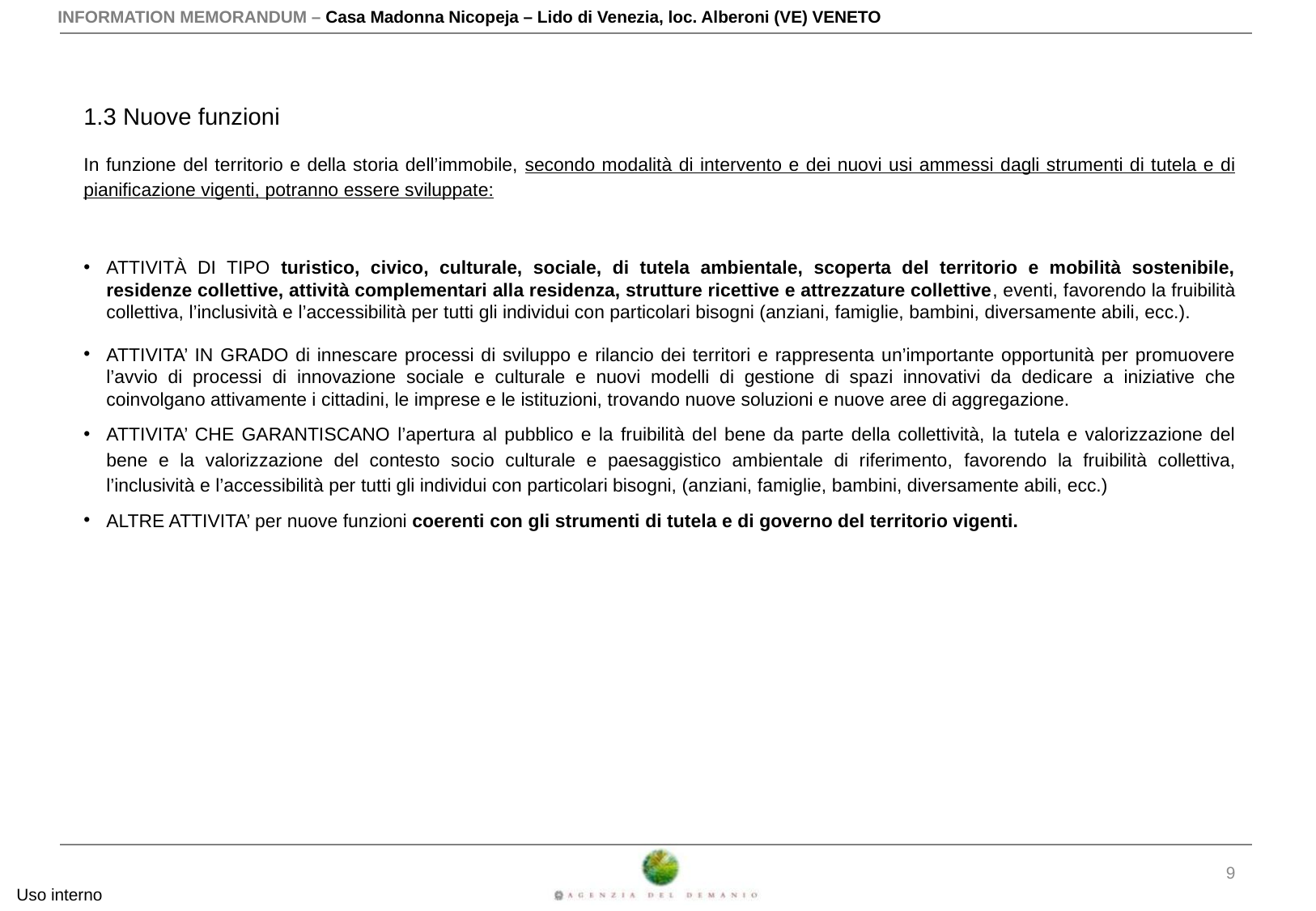

1.3 Nuove funzioni
In funzione del territorio e della storia dell’immobile, secondo modalità di intervento e dei nuovi usi ammessi dagli strumenti di tutela e di pianificazione vigenti, potranno essere sviluppate:

ATTIVITÀ DI TIPO turistico, civico, culturale, sociale, di tutela ambientale, scoperta del territorio e mobilità sostenibile, residenze collettive, attività complementari alla residenza, strutture ricettive e attrezzature collettive, eventi, favorendo la fruibilità collettiva, l’inclusività e l’accessibilità per tutti gli individui con particolari bisogni (anziani, famiglie, bambini, diversamente abili, ecc.).
ATTIVITA’ IN GRADO di innescare processi di sviluppo e rilancio dei territori e rappresenta un’importante opportunità per promuovere l’avvio di processi di innovazione sociale e culturale e nuovi modelli di gestione di spazi innovativi da dedicare a iniziative che coinvolgano attivamente i cittadini, le imprese e le istituzioni, trovando nuove soluzioni e nuove aree di aggregazione.
ATTIVITA’ CHE GARANTISCANO l’apertura al pubblico e la fruibilità del bene da parte della collettività, la tutela e valorizzazione del bene e la valorizzazione del contesto socio culturale e paesaggistico ambientale di riferimento, favorendo la fruibilità collettiva, l’inclusività e l’accessibilità per tutti gli individui con particolari bisogni, (anziani, famiglie, bambini, diversamente abili, ecc.)
ALTRE ATTIVITA’ per nuove funzioni coerenti con gli strumenti di tutela e di governo del territorio vigenti.

9